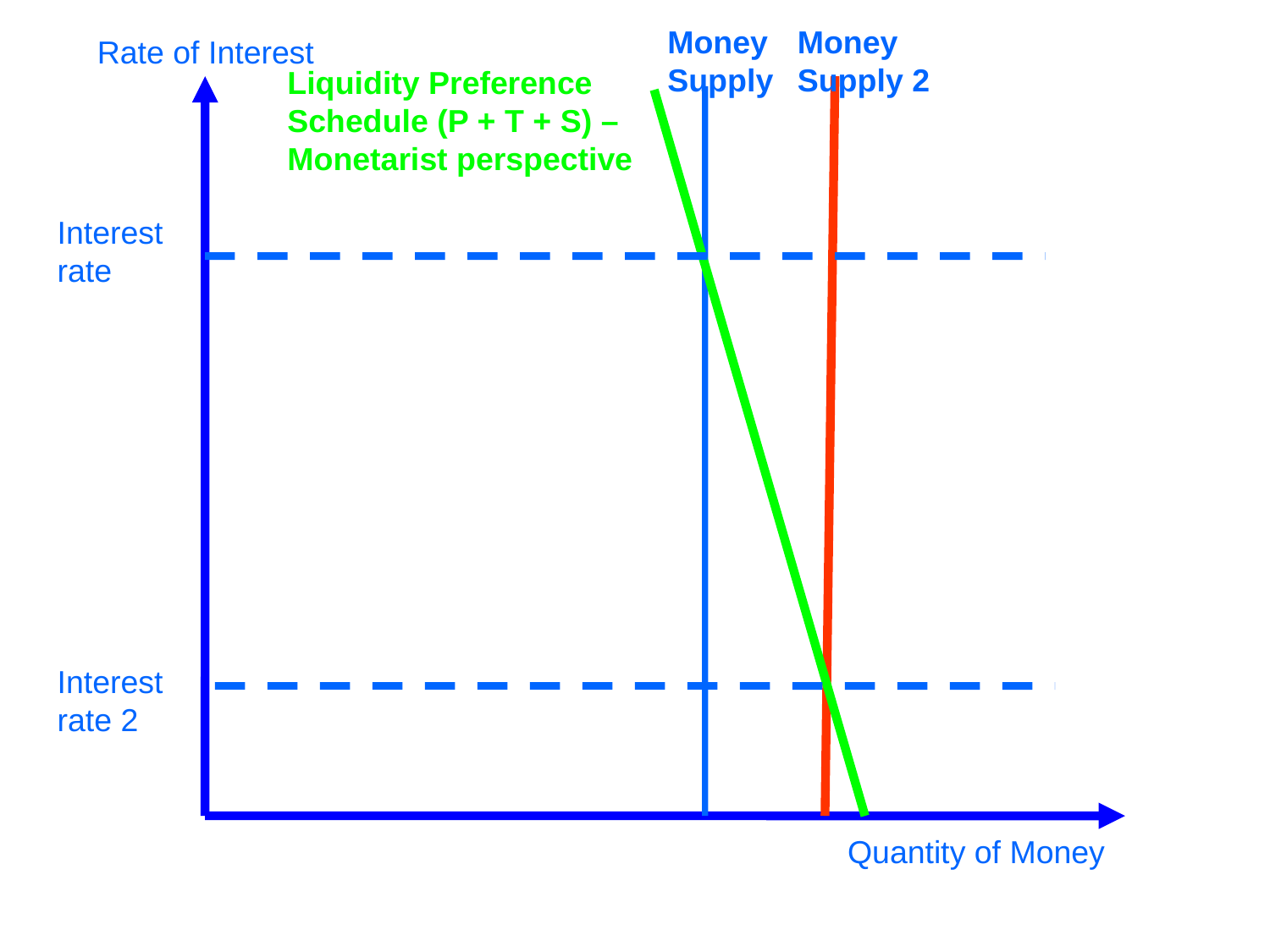

Money Supply
Money Supply 2
Rate of Interest
Liquidity Preference Schedule (P + T + S) – Monetarist perspective

Interest rate

Interest rate 2

Quantity of Money